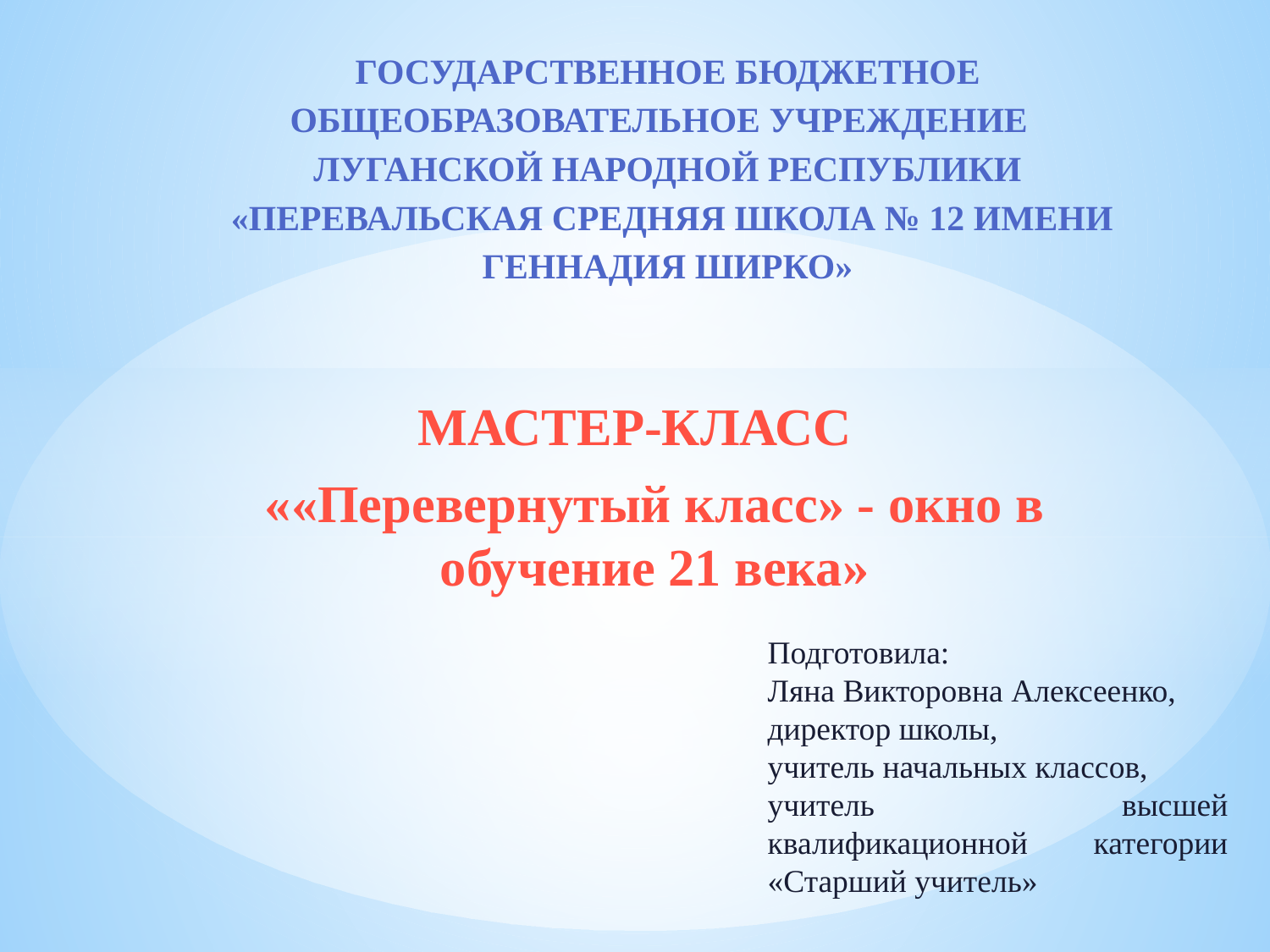

# ГОСУДАРСТВЕННОЕ БЮДЖЕТНОЕ ОБЩЕОБРАЗОВАТЕЛЬНОЕ УЧРЕЖДЕНИЕ ЛУГАНСКОЙ НАРОДНОЙ РЕСПУБЛИКИ «ПЕРЕВАЛЬСКАЯ СРЕДНЯЯ ШКОЛА № 12 ИМЕНИ ГЕННАДИЯ ШИРКО»
МАСТЕР-КЛАСС
««Перевернутый класс» - окно в обучение 21 века»
Подготовила:
Ляна Викторовна Алексеенко,
директор школы,
учитель начальных классов,
учитель высшей квалификационной категории «Старший учитель»